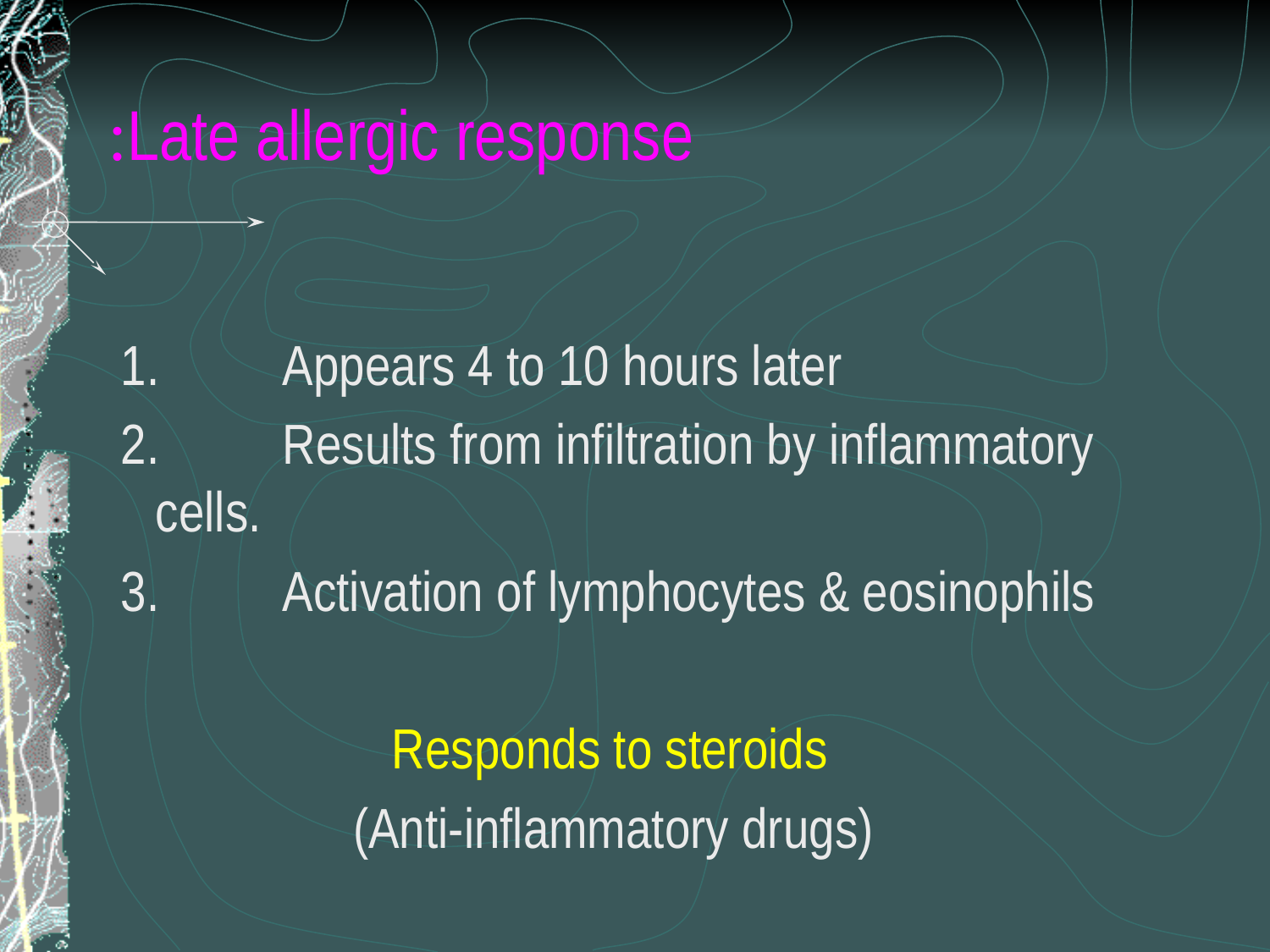

# Late allergic response:

 1. 	Appears 4 to 10 hours later
 2. 	Results from infiltration by inflammatory 	cells.
 3.	Activation of lymphocytes & eosinophils

                      Responds to steroids
                   (Anti-inflammatory drugs)